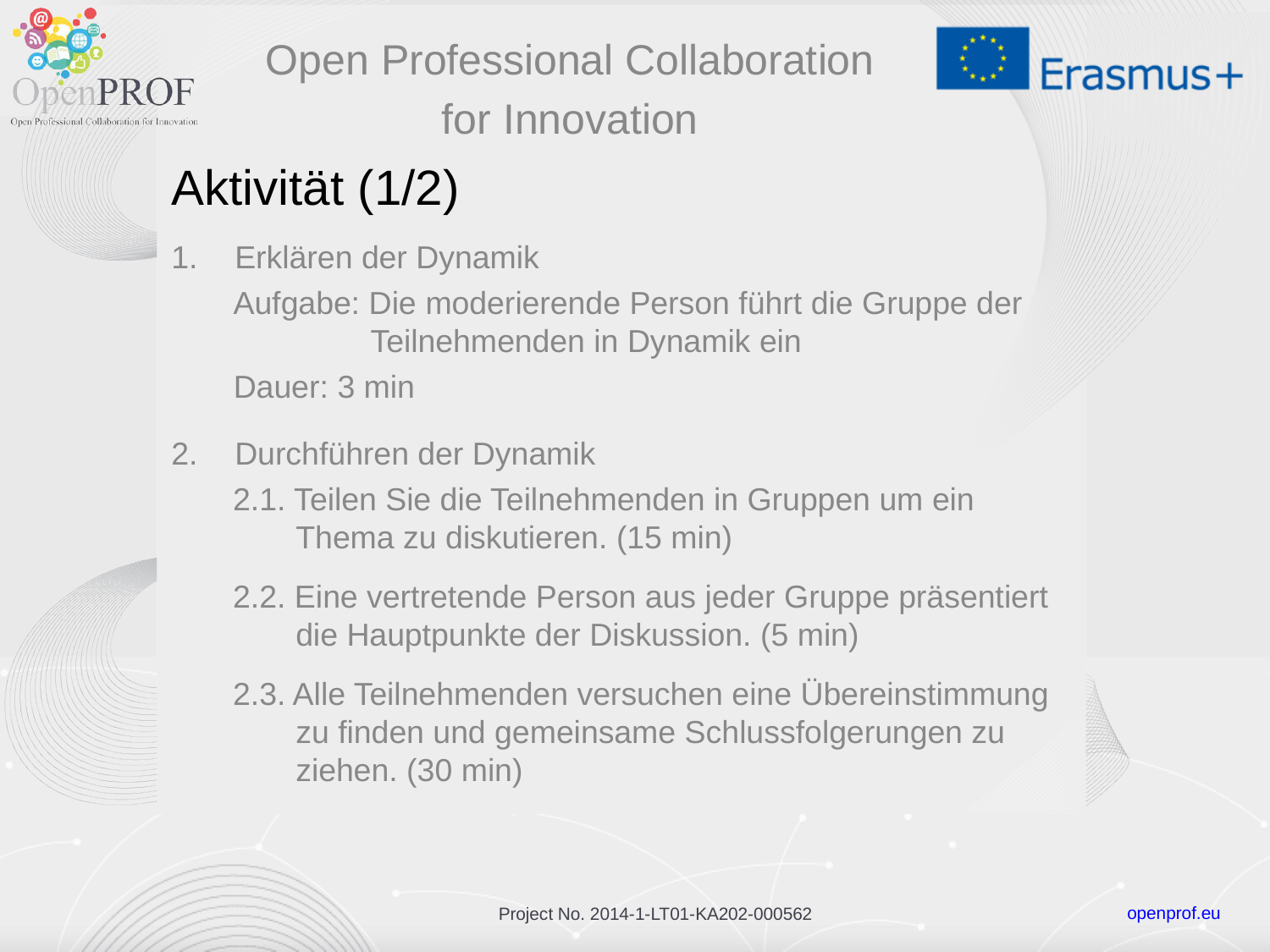

Open Professional Collaboration
for Innovation
# Aktivität (1/2)
Erklären der Dynamik
Aufgabe: Die moderierende Person führt die Gruppe der Teilnehmenden in Dynamik ein
Dauer: 3 min
Durchführen der Dynamik
2.1. Teilen Sie die Teilnehmenden in Gruppen um ein Thema zu diskutieren. (15 min)
2.2. Eine vertretende Person aus jeder Gruppe präsentiert die Hauptpunkte der Diskussion. (5 min)
2.3. Alle Teilnehmenden versuchen eine Übereinstimmung zu finden und gemeinsame Schlussfolgerungen zu ziehen. (30 min)